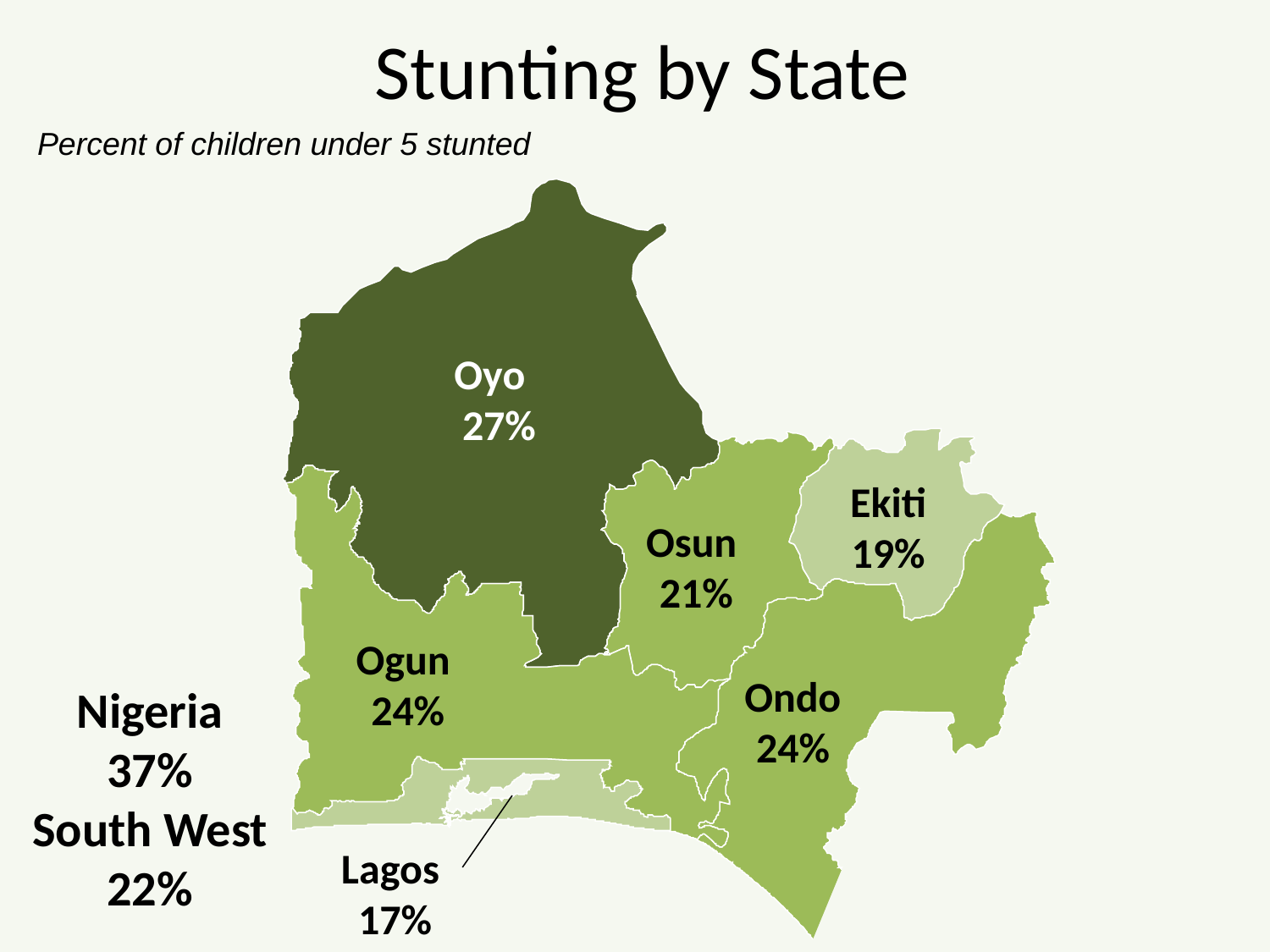

# Stunting by State
Percent of children under 5 stunted

Oyo
27%
Ekiti 19%
Osun
21%
Ogun
24%
Ondo 24%
Nigeria
37%
South West
22%
Lagos
17%